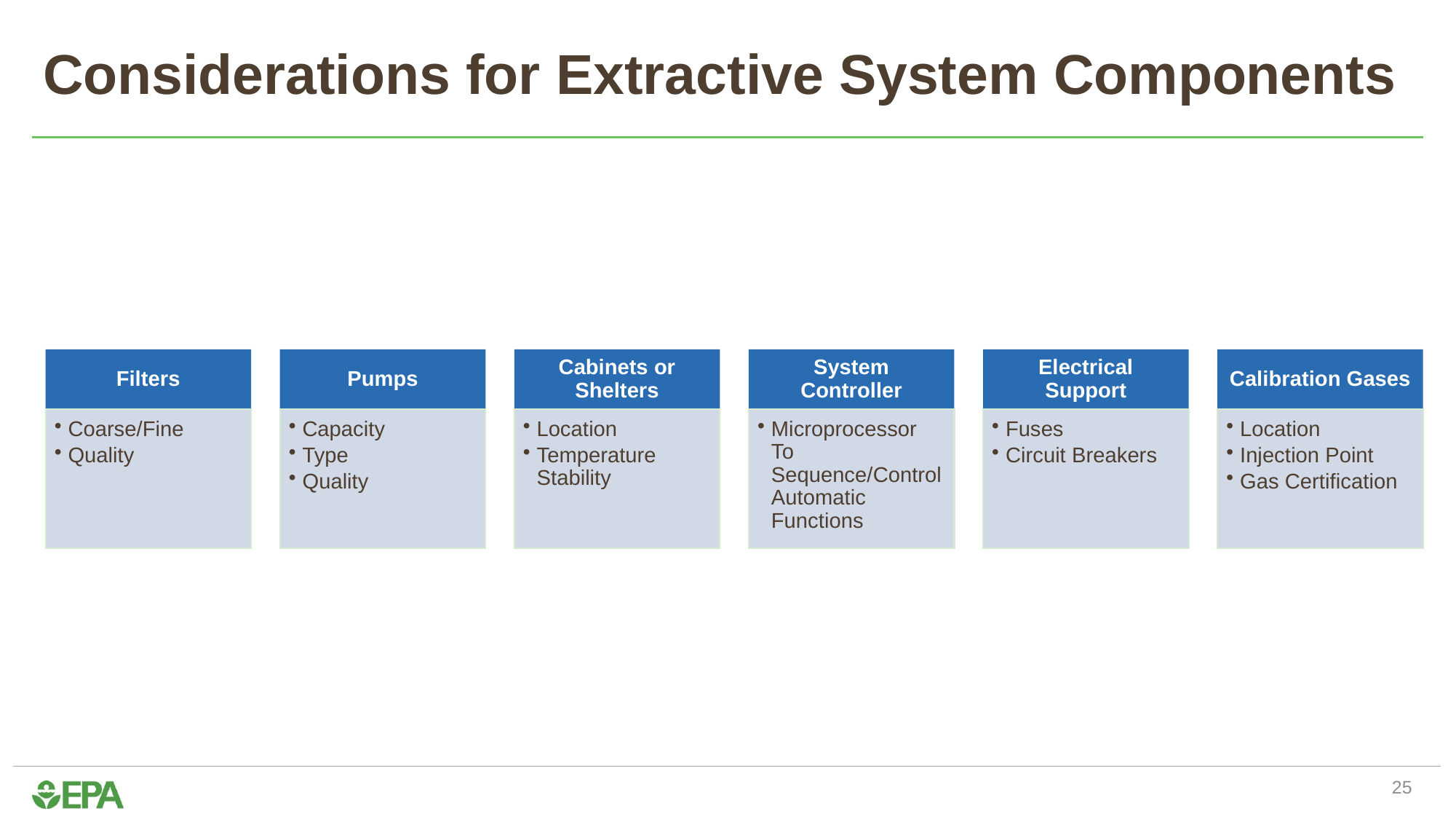

# Considerations for Extractive System Components
Filters
Pumps
Cabinets or Shelters
System Controller
Electrical Support
Calibration Gases
Coarse/Fine
Quality
Capacity
Type
Quality
Location
Temperature Stability
Microprocessor To Sequence/Control Automatic Functions
Fuses
Circuit Breakers
Location
Injection Point
Gas Certification
25